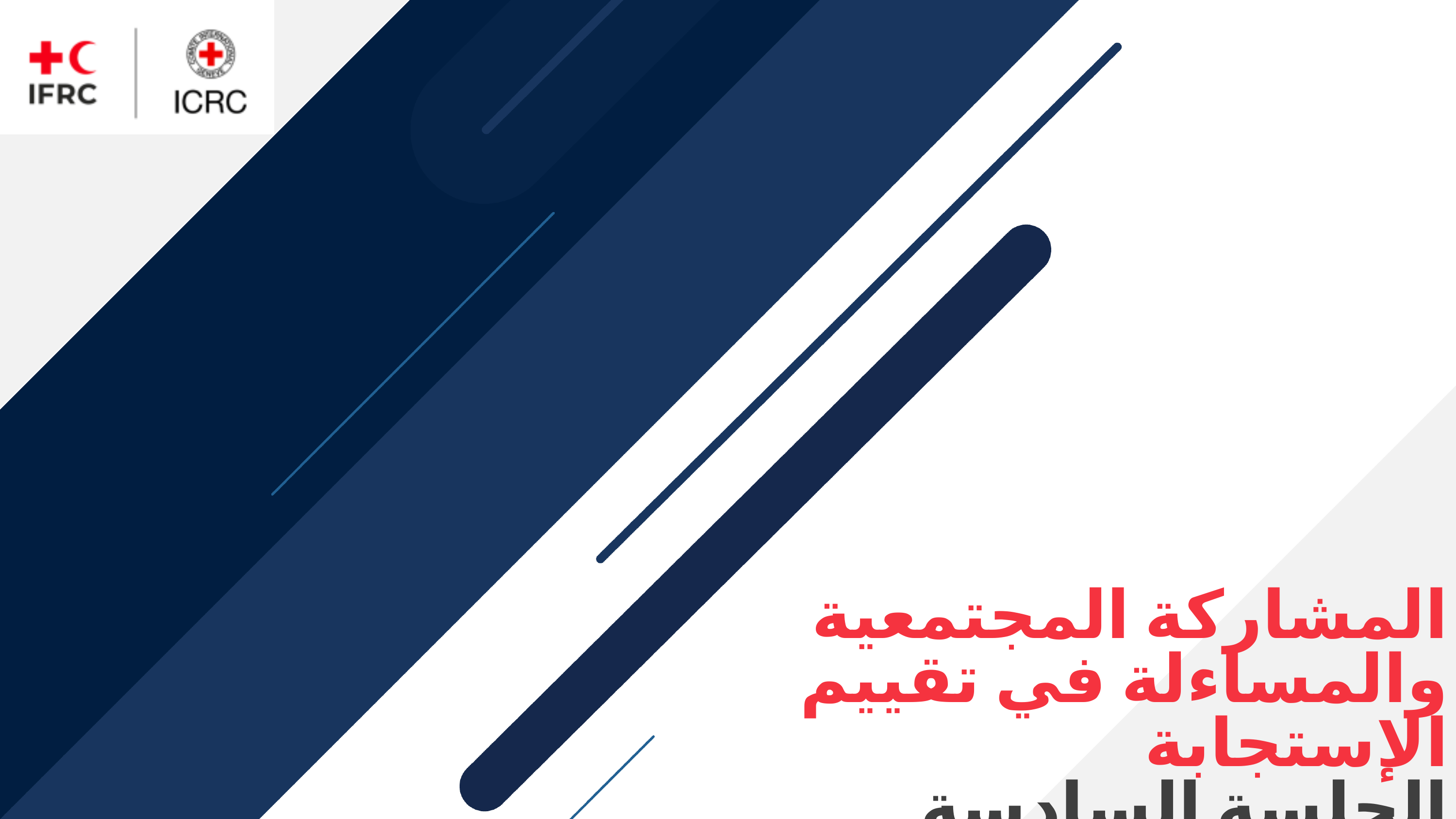

# المشاركة المجتمعية والمساءلة في تقييم الإستجابة الجلسة السادسة